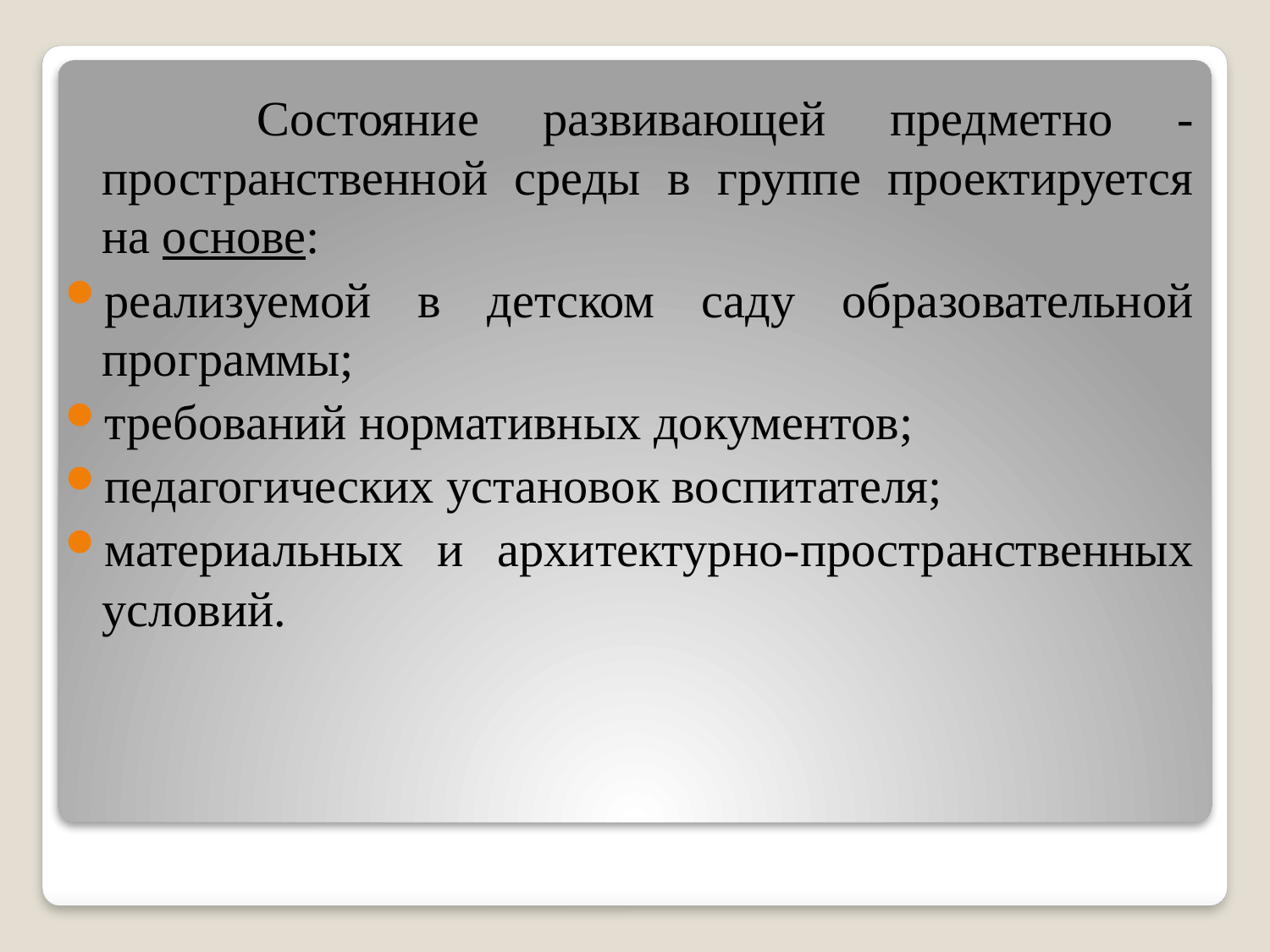

Состояние развивающей предметно - пространственной среды в группе проектируется на основе:
реализуемой в детском саду образовательной программы;
требований нормативных документов;
педагогических установок воспитателя;
материальных и архитектурно-пространственных условий.
#